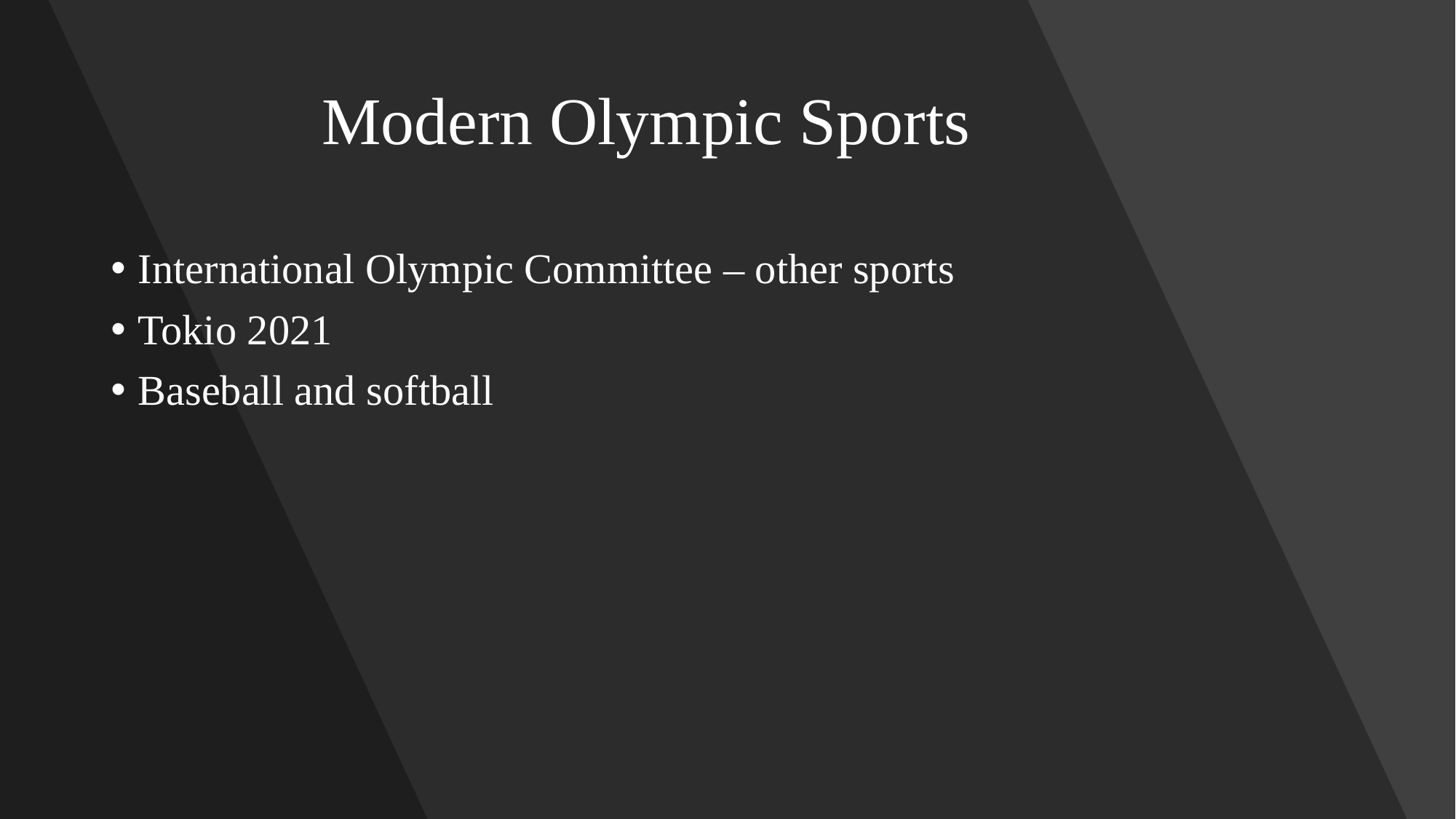

# Modern Olympic Sports
International Olympic Committee – other sports
Tokio 2021
Baseball and softball